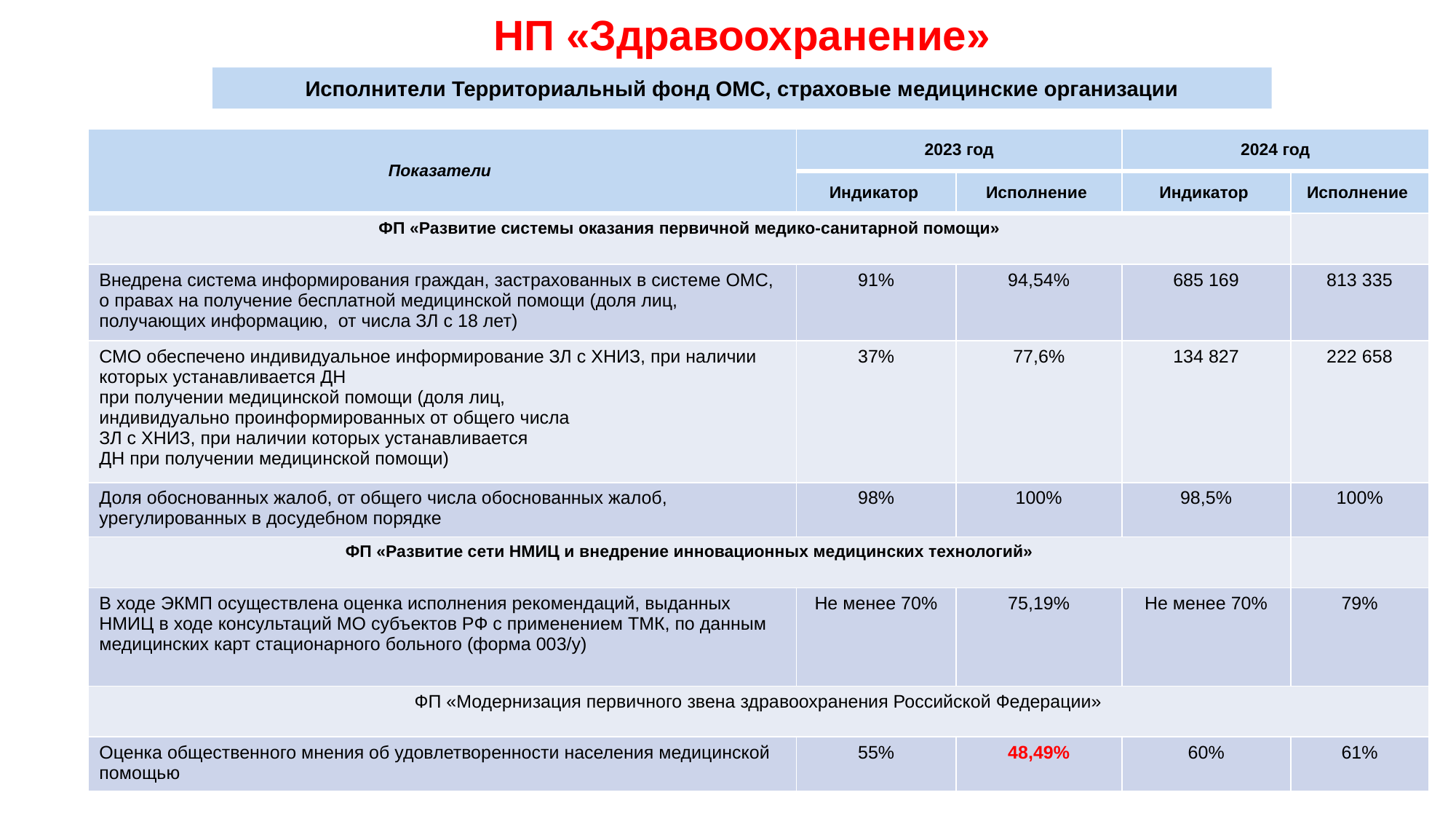

НП «Здравоохранение»
Исполнители Территориальный фонд ОМС, страховые медицинские организации
| Показатели | 2023 год |  | 2024 год |  |
| --- | --- | --- | --- | --- |
|  | Индикатор | Исполнение | Индикатор | Исполнение |
| ФП «Развитие системы оказания первичной медико-санитарной помощи» |  |  |  |  |
| Внедрена система информирования граждан, застрахованных в системе ОМС, о правах на получение бесплатной медицинской помощи (доля лиц, получающих информацию, от числа ЗЛ с 18 лет) | 91% | 94,54% | 685 169 | 813 335 |
| СМО обеспечено индивидуальное информирование ЗЛ с ХНИЗ, при наличии которых устанавливается ДН при получении медицинской помощи (доля лиц, индивидуально проинформированных от общего числа ЗЛ с ХНИЗ, при наличии которых устанавливается ДН при получении медицинской помощи) | 37% | 77,6% | 134 827 | 222 658 |
| Доля обоснованных жалоб, от общего числа обоснованных жалоб, урегулированных в досудебном порядке | 98% | 100% | 98,5% | 100% |
| ФП «Развитие сети НМИЦ и внедрение инновационных медицинских технологий» |  |  |  |  |
| В ходе ЭКМП осуществлена оценка исполнения рекомендаций, выданных НМИЦ в ходе консультаций МО субъектов РФ с применением ТМК, по данным медицинских карт стационарного больного (форма 003/у) | Не менее 70% | 75,19% | Не менее 70% | 79% |
| ФП «Модернизация первичного звена здравоохранения Российской Федерации» |  |  |  |  |
| Оценка общественного мнения об удовлетворенности населения медицинской помощью | 55% | 48,49% | 60% | 61% |